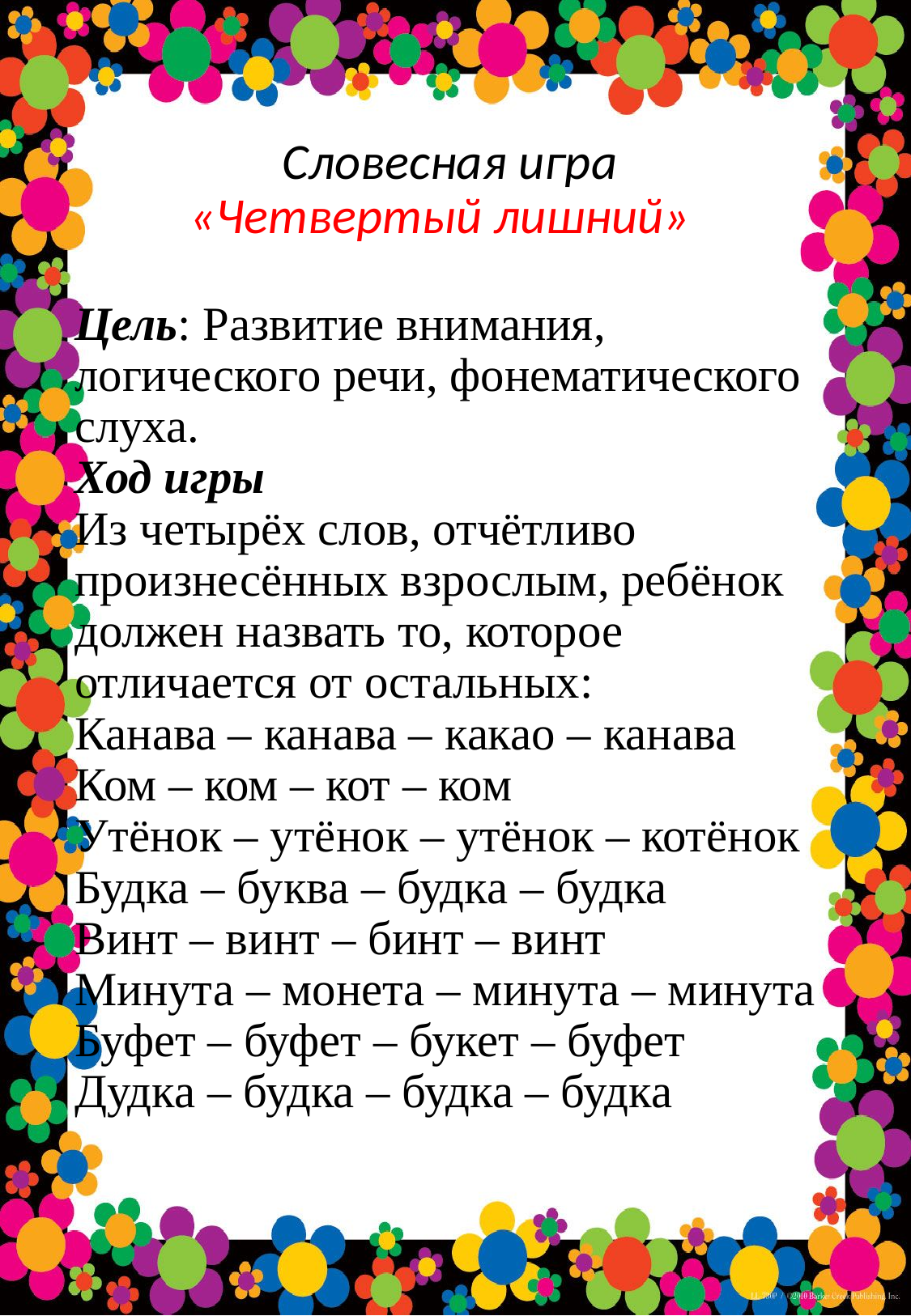

# Словесная игра «Четвертый лишний» Цель: Развитие внимания, логического речи, фонематического слуха. Ход игры Из четырёх слов, отчётливо произнесённых взрослым, ребёнок должен назвать то, которое отличается от остальных: Канава – канава – какао – канава Ком – ком – кот – ком Утёнок – утёнок – утёнок – котёнок Будка – буква – будка – будка Винт – винт – бинт – винт Минута – монета – минута – минута Буфет – буфет – букет – буфет Дудка – будка – будка – будка